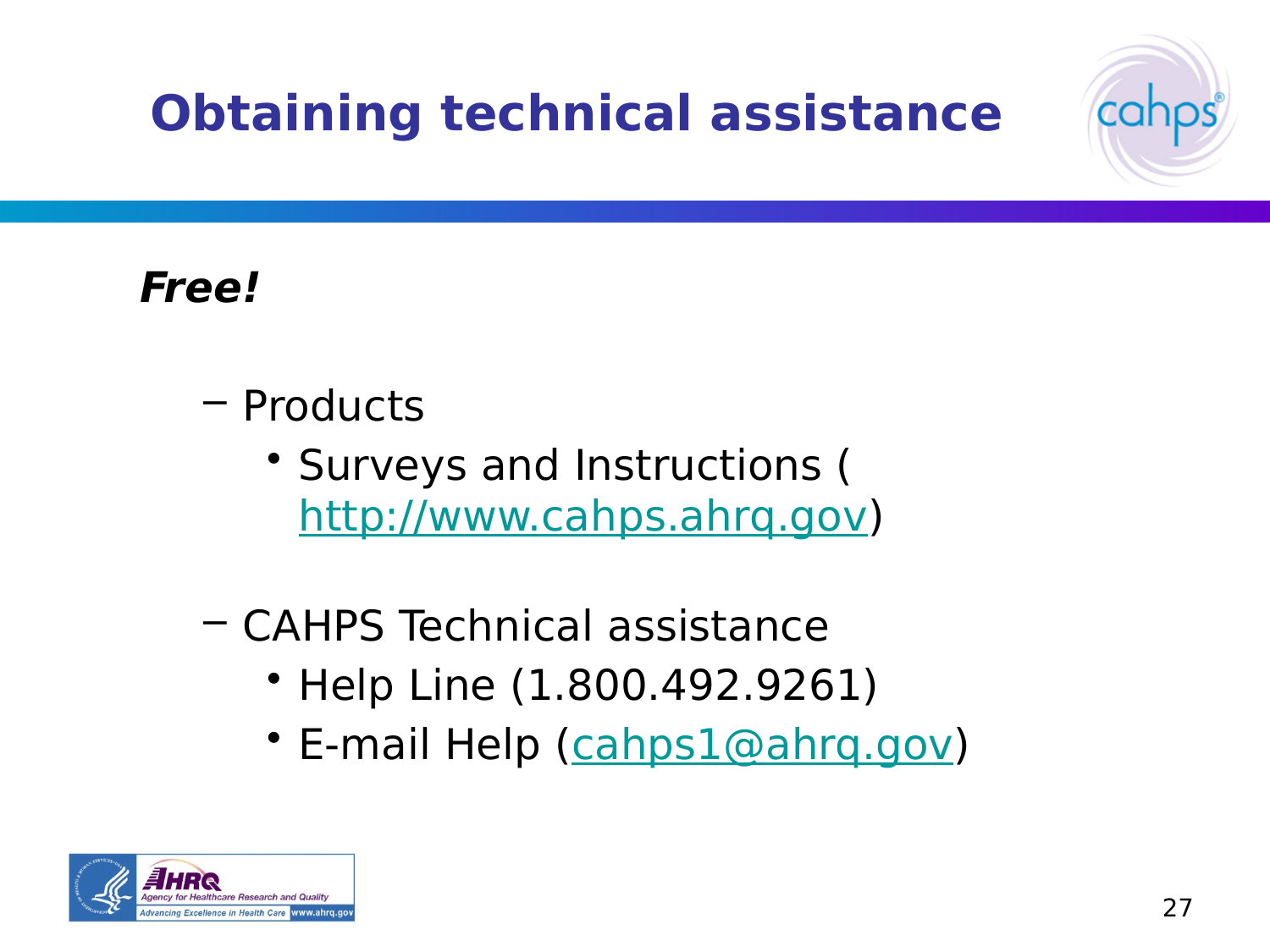

# Obtaining technical assistance

Free!

Products
Surveys and Instructions (http://www.cahps.ahrq.gov)
CAHPS Technical assistance
Help Line (1.800.492.9261)
E-mail Help (cahps1@ahrq.gov)

27